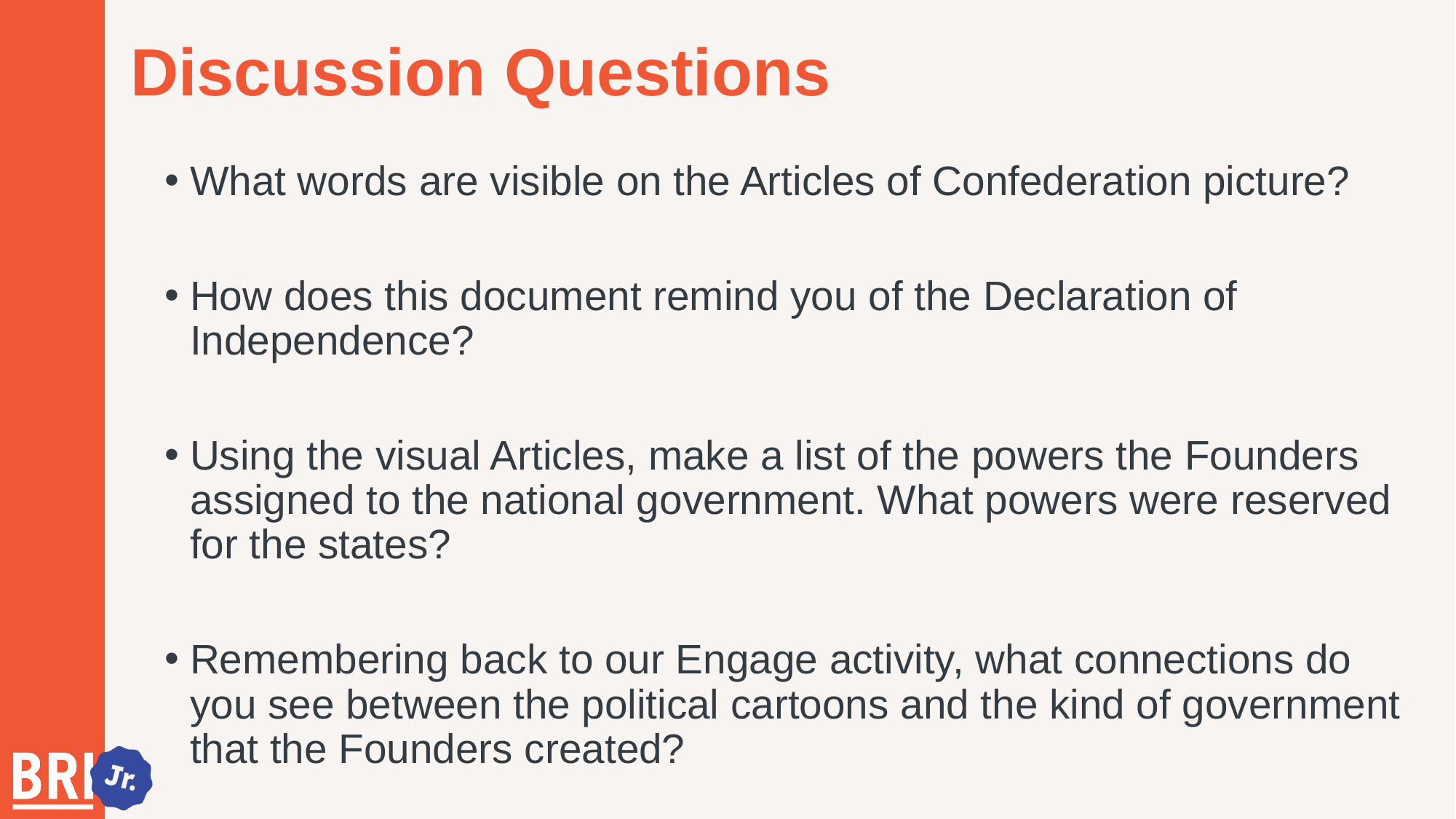

# Discussion Questions
What words are visible on the Articles of Confederation picture?

How does this document remind you of the Declaration of Independence?

Using the visual Articles, make a list of the powers the Founders assigned to the national government. What powers were reserved for the states?

Remembering back to our Engage activity, what connections do you see between the political cartoons and the kind of government that the Founders created?